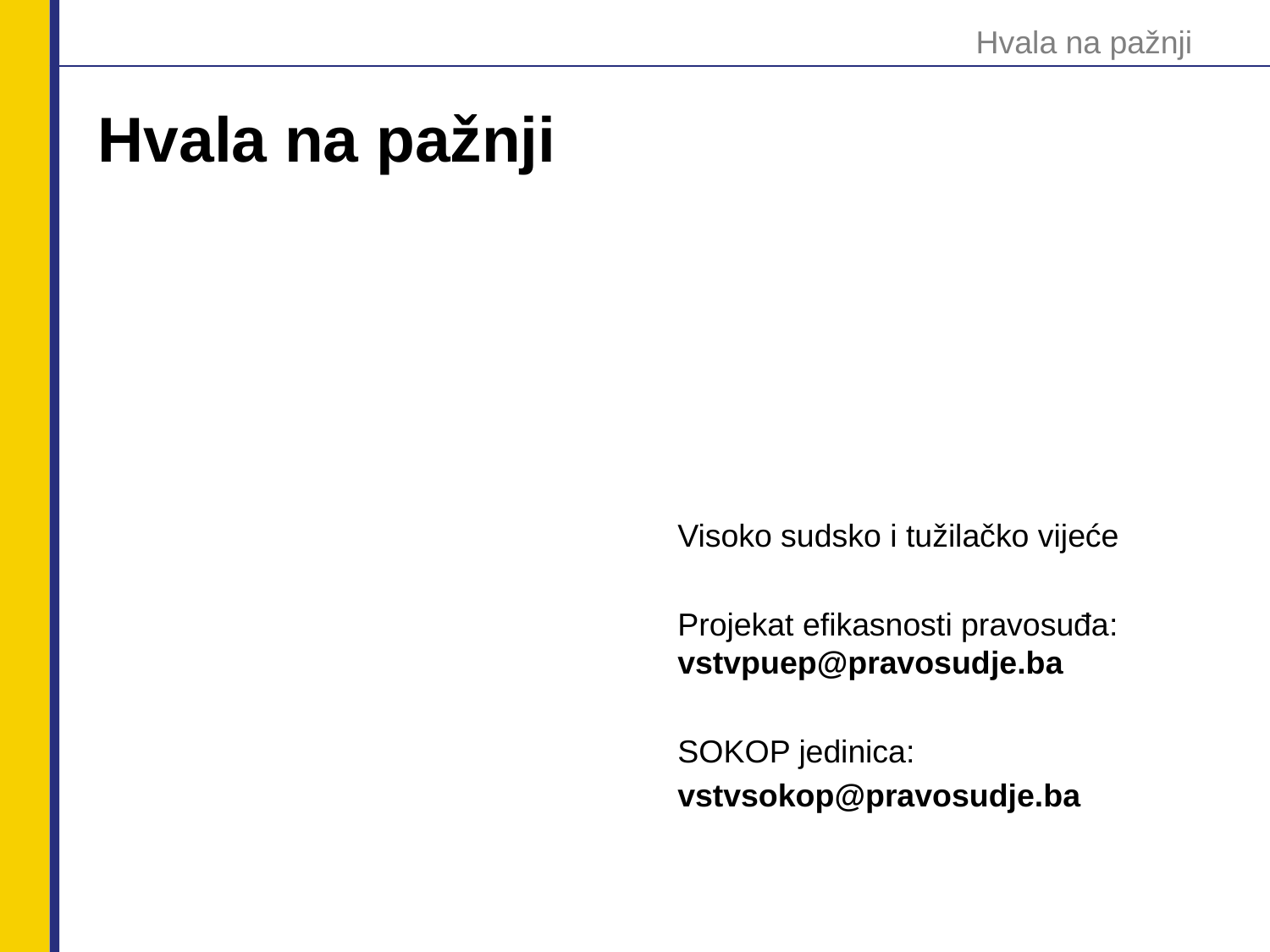

Hvala na pažnji
# Hvala na pažnji

Visoko sudsko i tužilačko vijeće

Projekat efikasnosti pravosuđa:
vstvpuep@pravosudje.ba

SOKOP jedinica:
vstvsokop@pravosudje.ba